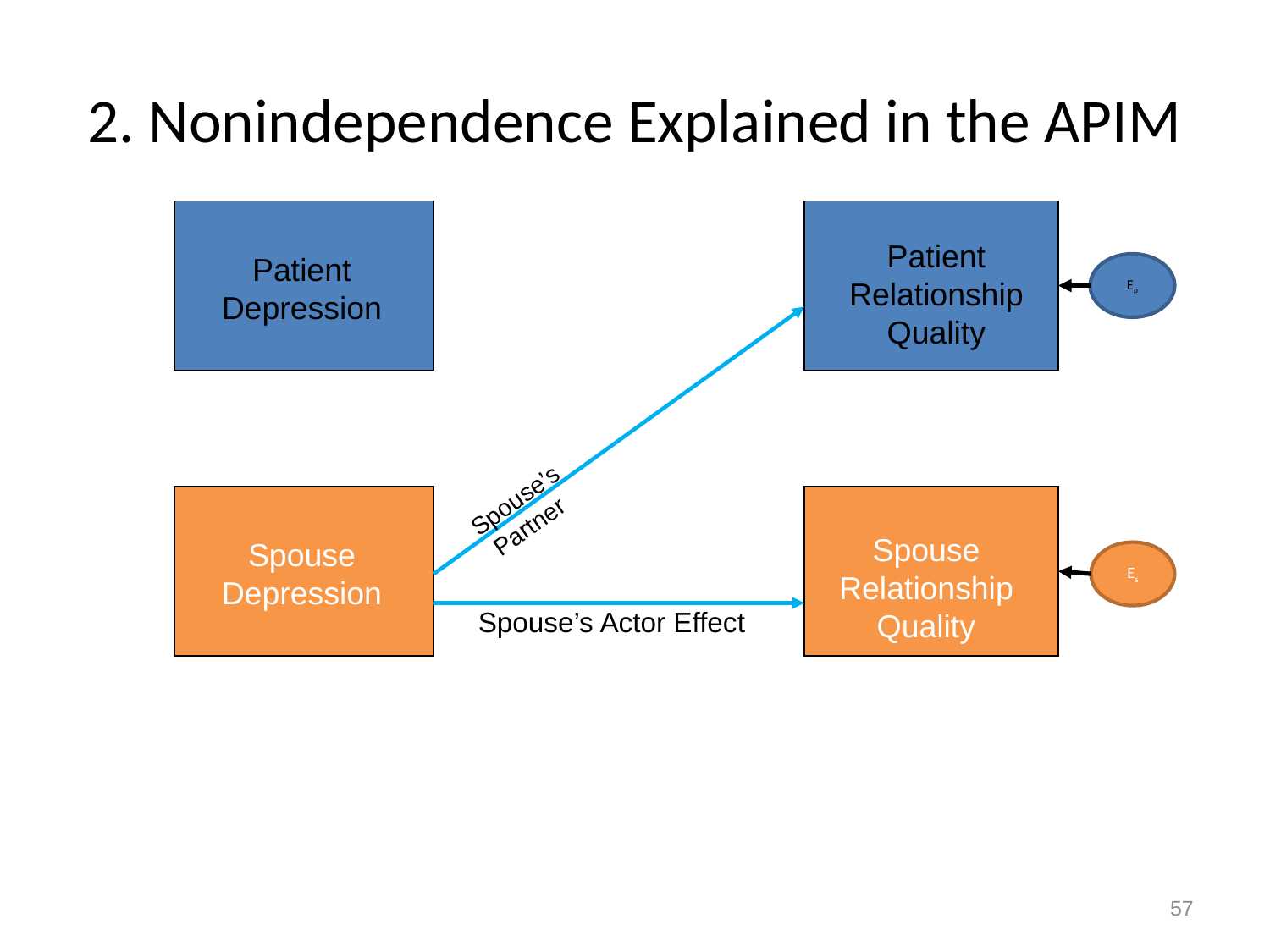

# 2. Nonindependence Explained in the APIM

Patient
Relationship
Quality
Patient Depression
Ep

Spouse’s Partner

Spouse
Relationship
Quality

Spouse Depression
Es
Spouse’s Actor Effect

57